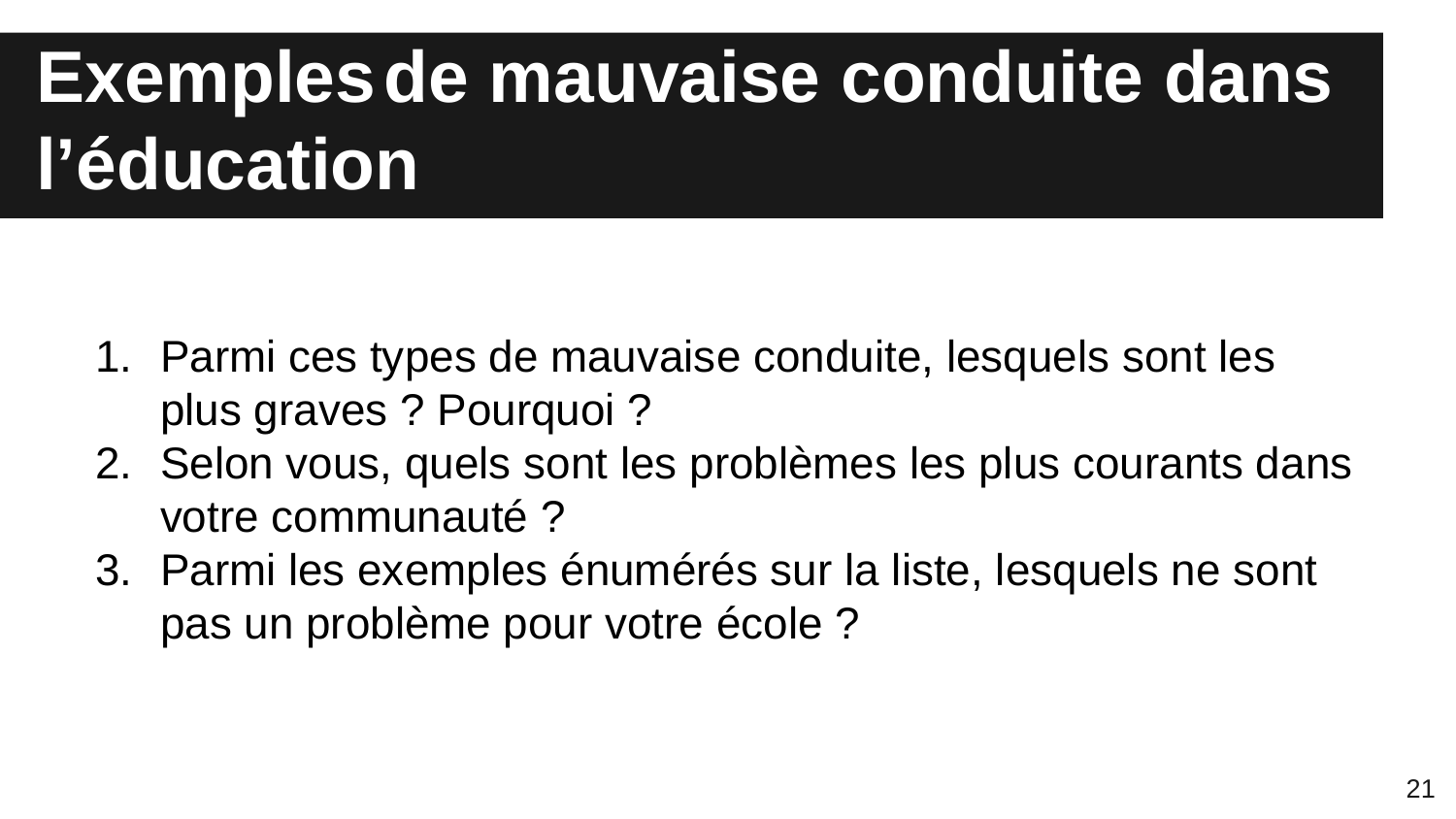

# Exemples de mauvaise conduite dans l’éducation
Parmi ces types de mauvaise conduite, lesquels sont les plus graves ? Pourquoi ?
Selon vous, quels sont les problèmes les plus courants dans votre communauté ?
Parmi les exemples énumérés sur la liste, lesquels ne sont pas un problème pour votre école ?
21